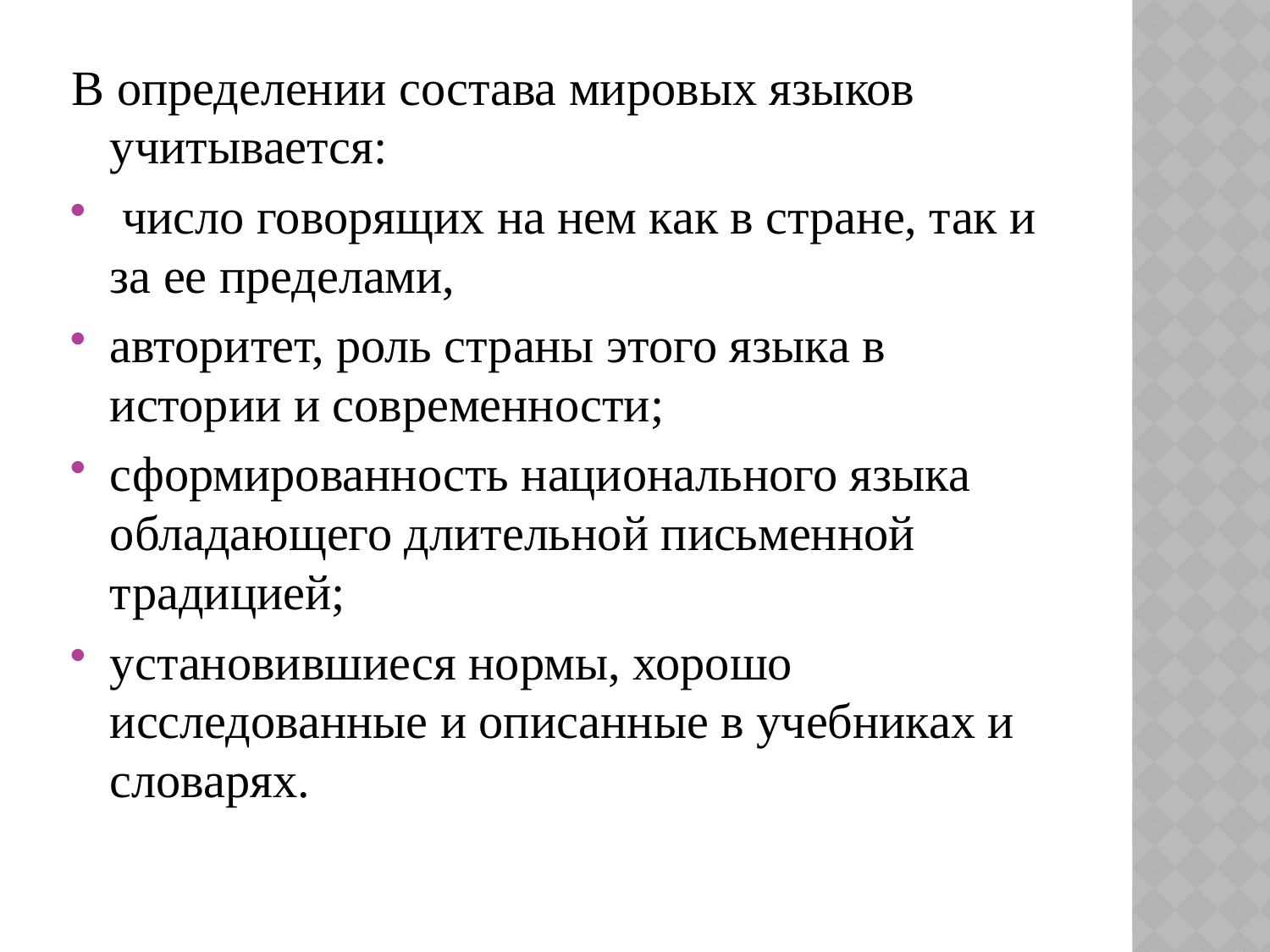

В определении состава мировых языков учитывается:
 число говорящих на нем как в стране, так и за ее пределами,
авторитет, роль страны этого языка в истории и современности;
сформированность национального языка обладающего длительной письменной традицией;
установившиеся нормы, хорошо исследованные и описанные в учебниках и словарях.